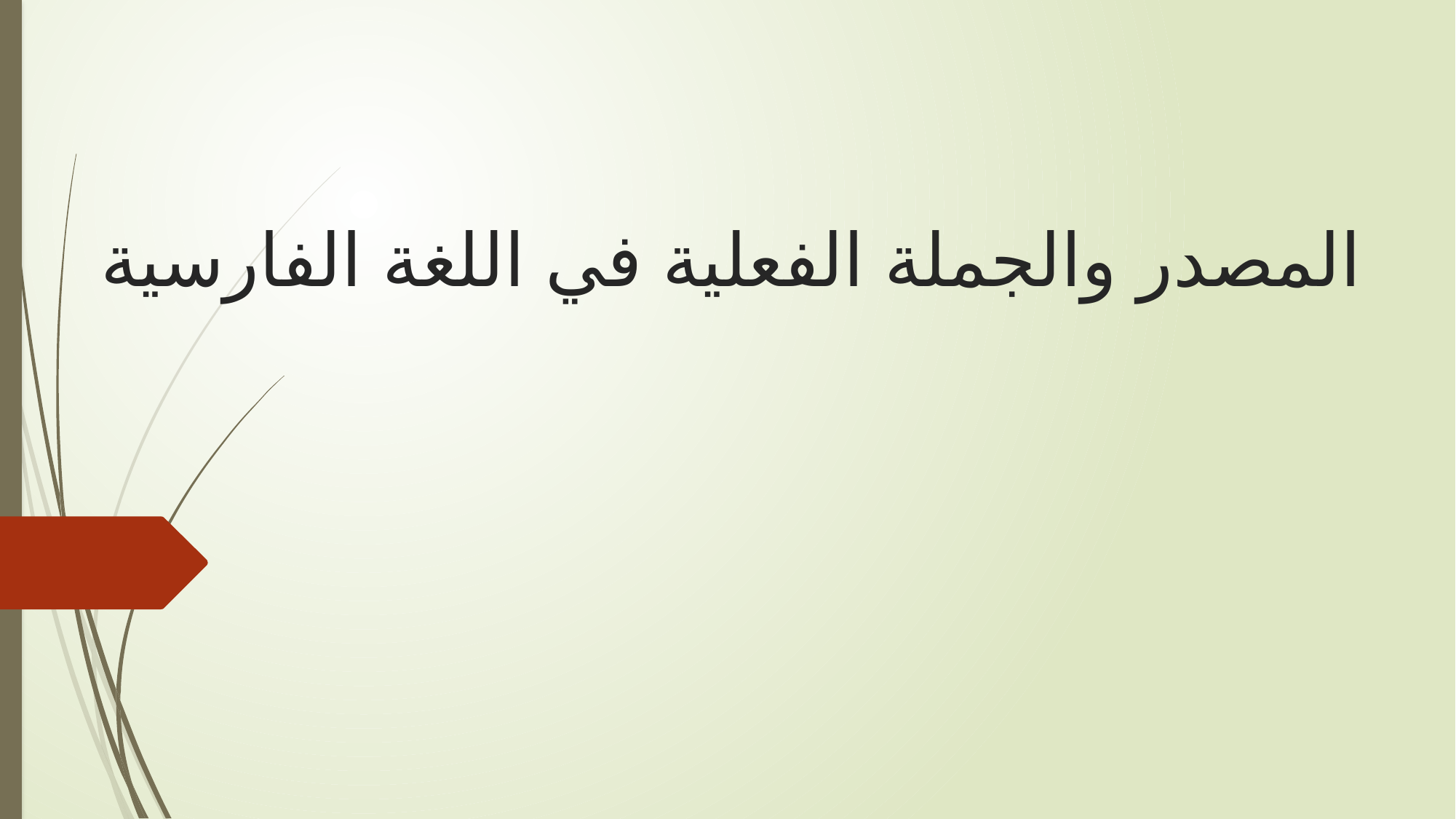

# المصدر والجملة الفعلية في اللغة الفارسية